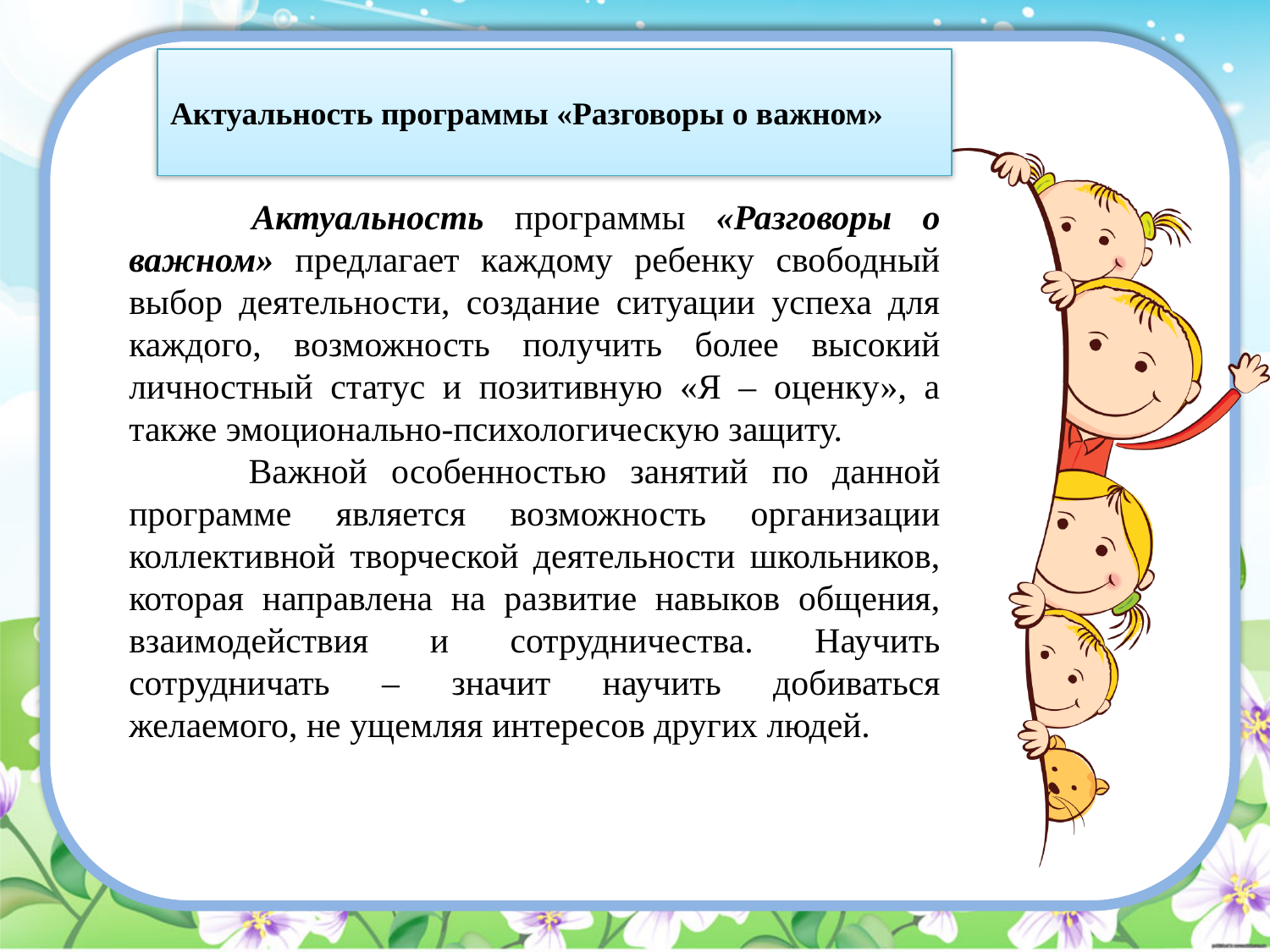

Актуальность программы «Разговоры о важном»

    Актуальность программы «Разговоры о важном» предлагает каждому ребенку свободный выбор деятельности, создание ситуации успеха для каждого, возможность получить более высокий личностный статус и позитивную «Я – оценку», а также эмоционально-психологическую защиту.
     Важной особенностью занятий по данной программе является возможность организации коллективной творческой деятельности школьников, которая направлена на развитие навыков общения, взаимодействия и сотрудничества. Научить сотрудничать – значит научить добиваться желаемого, не ущемляя интересов других людей.